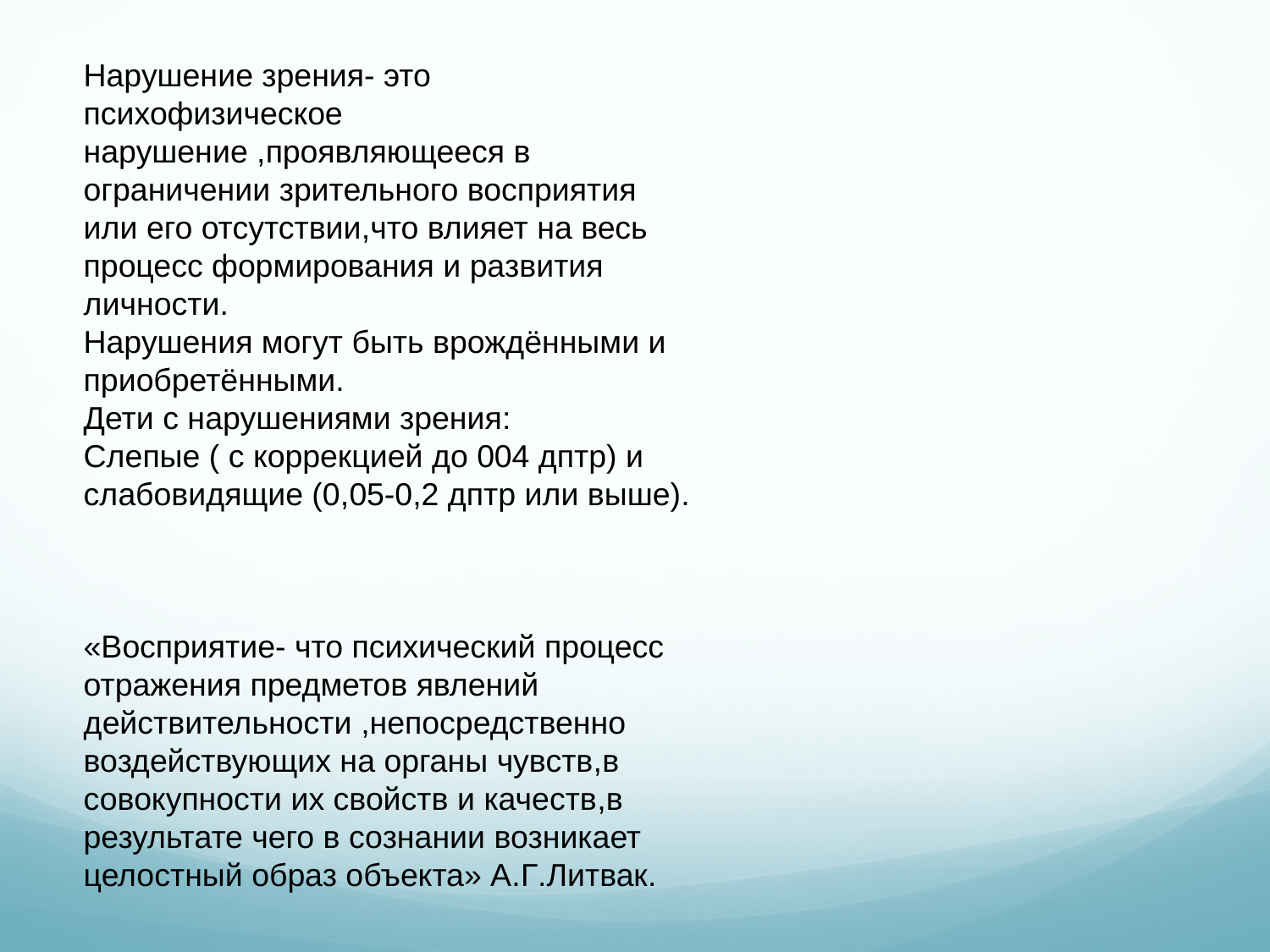

Нарушение зрения- это психофизическое нарушение ,проявляющееся в ограничении зрительного восприятия или его отсутствии,что влияет на весь процесс формирования и развития личности.
Нарушения могут быть врождёнными и приобретёнными.
Дети с нарушениями зрения:
Слепые ( с коррекцией до 004 дптр) и слабовидящие (0,05-0,2 дптр или выше).

«Восприятие- что психический процесс отражения предметов явлений действительности ,непосредственно воздействующих на органы чувств,в совокупности их свойств и качеств,в результате чего в сознании возникает целостный образ объекта» А.Г.Литвак.